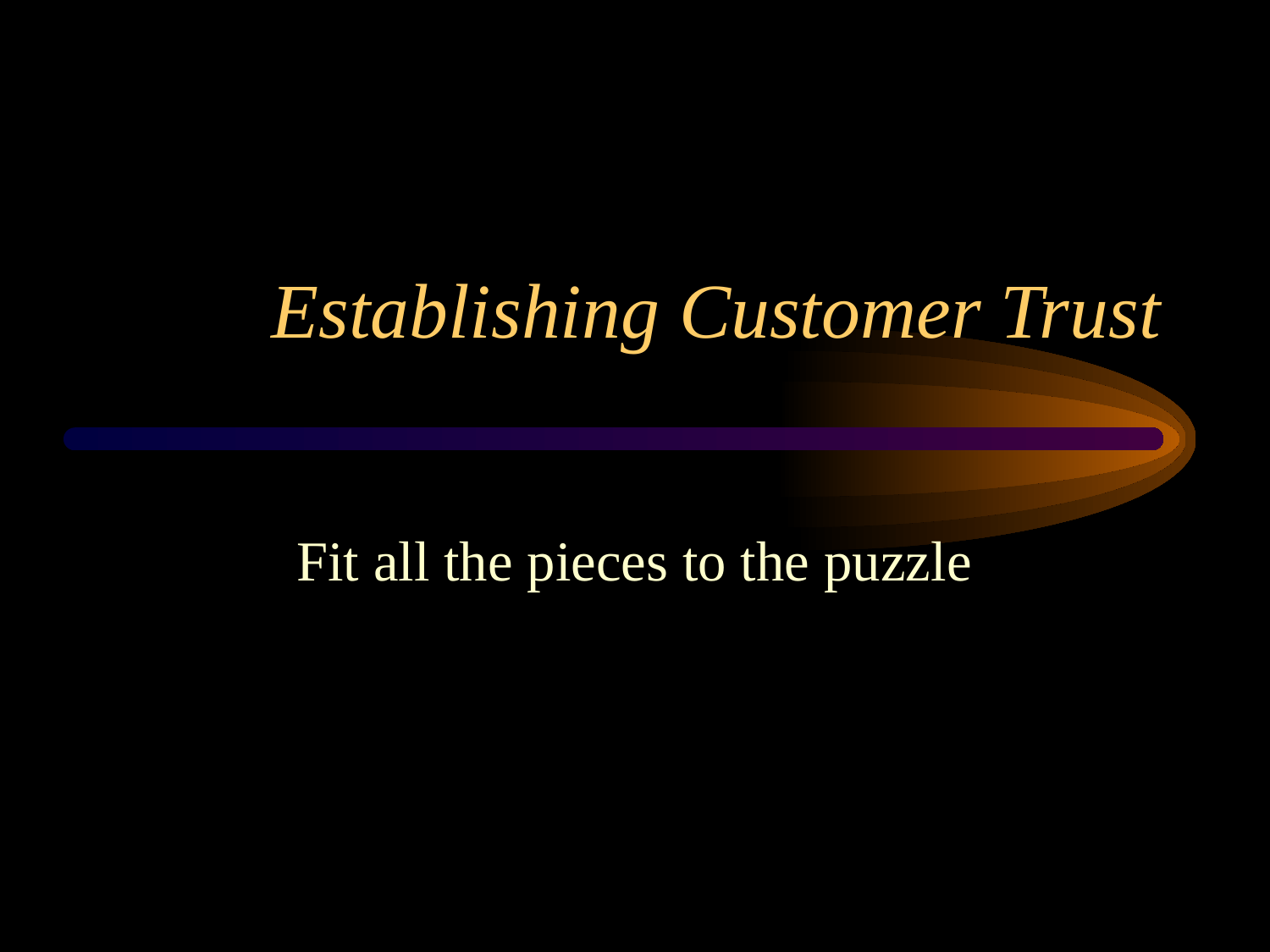

# Establishing Customer Trust
Fit all the pieces to the puzzle